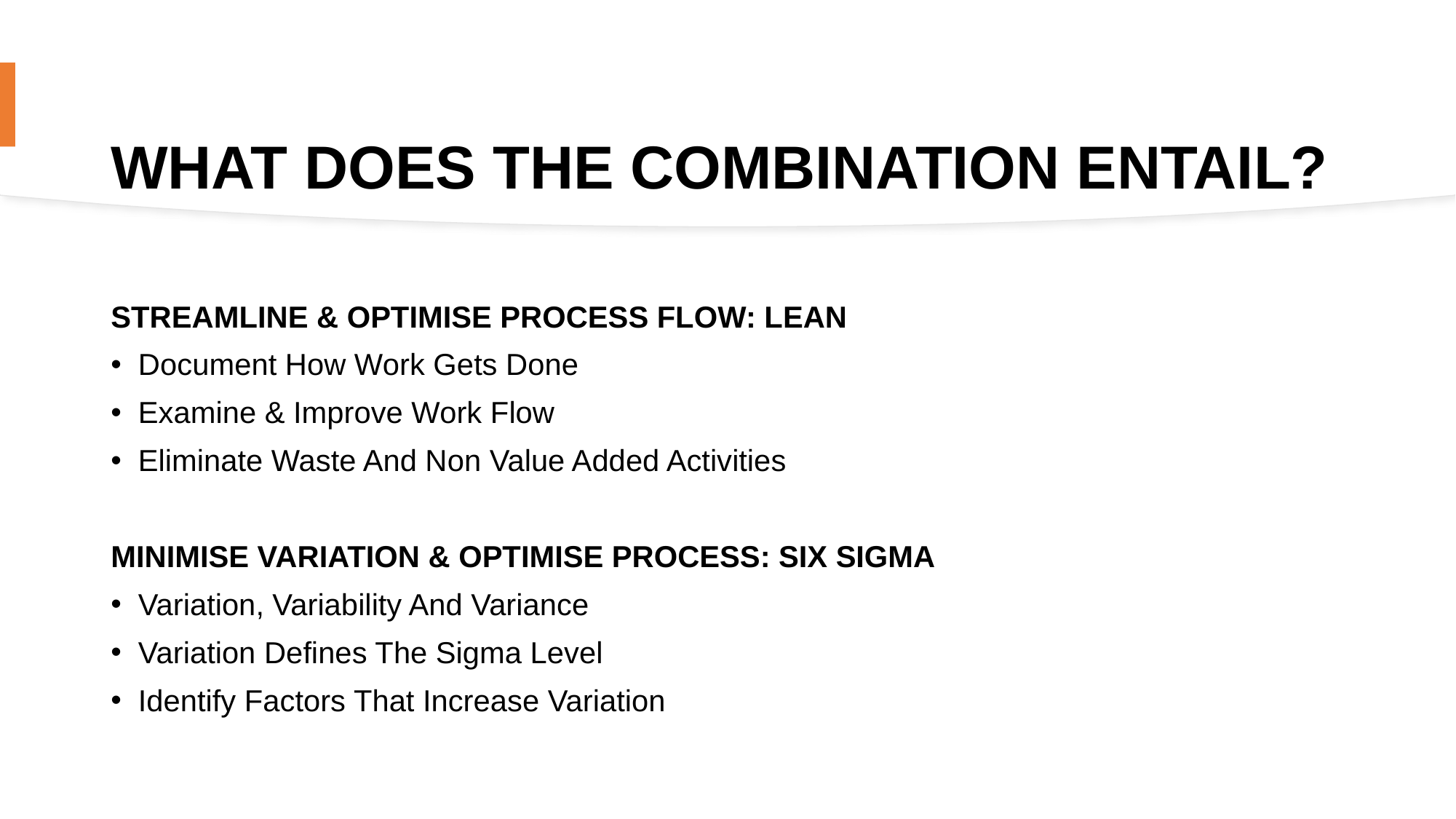

# WHAT DOES THE COMBINATION ENTAIL?
STREAMLINE & OPTIMISE PROCESS FLOW: LEAN
Document How Work Gets Done
Examine & Improve Work Flow
Eliminate Waste And Non Value Added Activities

MINIMISE VARIATION & OPTIMISE PROCESS: SIX SIGMA
Variation, Variability And Variance
Variation Defines The Sigma Level
Identify Factors That Increase Variation